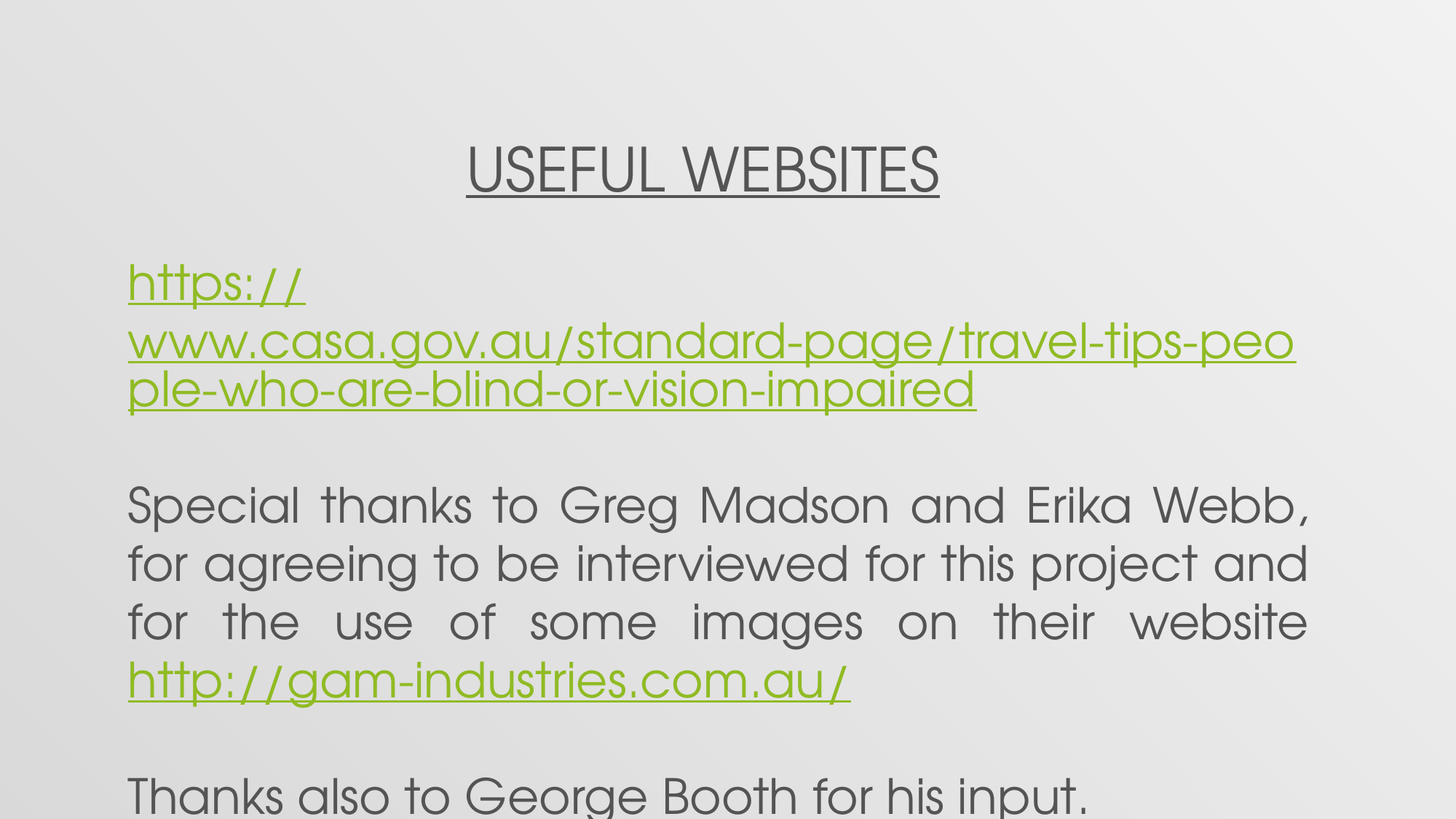

USEFUL WEBSITES
https://www.casa.gov.au/standard-page/travel-tips-people-who-are-blind-or-vision-impaired

Special thanks to Greg Madson and Erika Webb, for agreeing to be interviewed for this project and for the use of some images on their website http://gam-industries.com.au/

Thanks also to George Booth for his input.